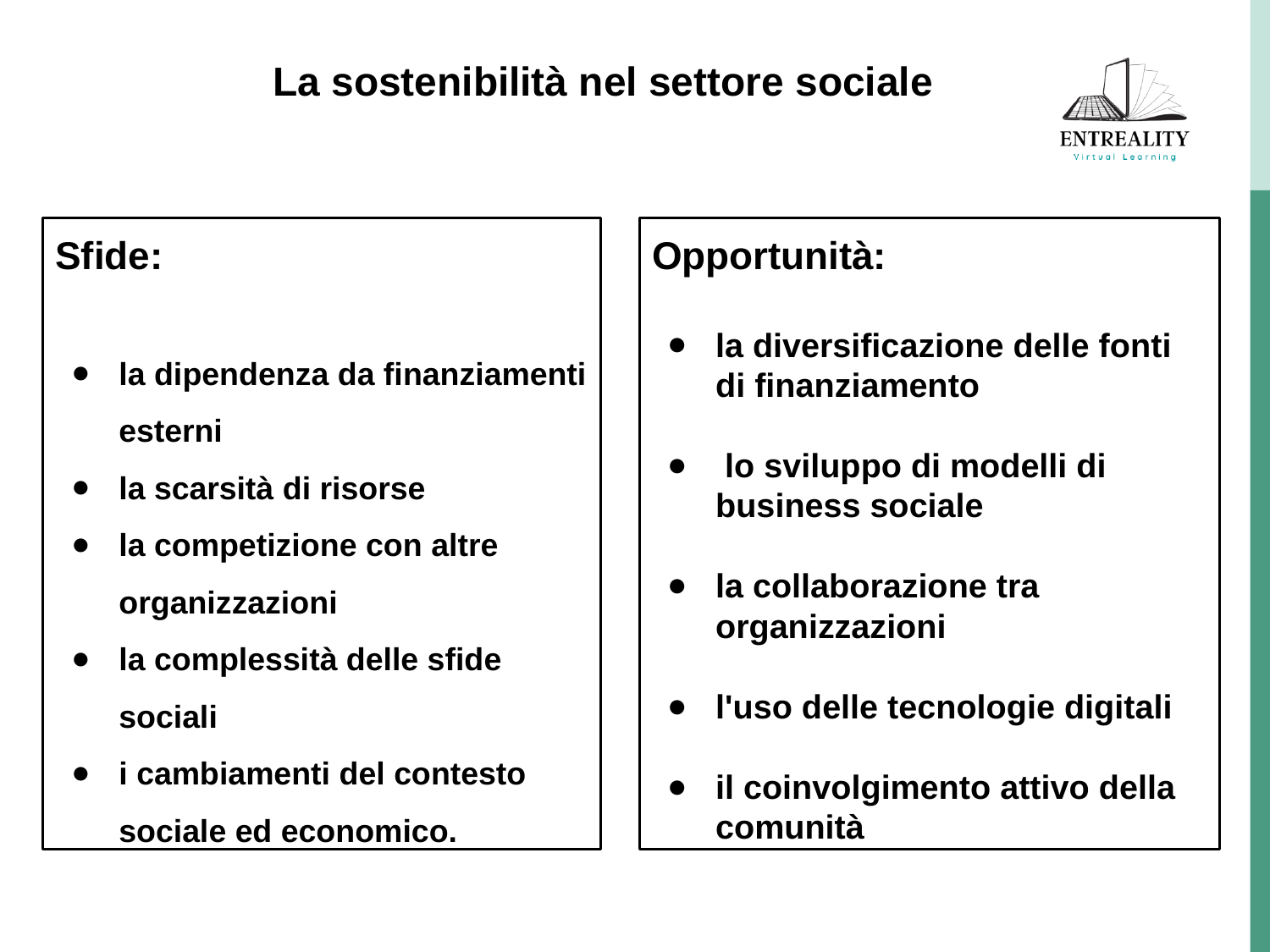

La sostenibilità nel settore sociale
Sfide:

la dipendenza da finanziamenti
esterni
la scarsità di risorse
la competizione con altre organizzazioni
la complessità delle sfide sociali
i cambiamenti del contesto sociale ed economico.
Opportunità:

la diversificazione delle fonti di finanziamento

 lo sviluppo di modelli di business sociale
la collaborazione tra organizzazioni
l'uso delle tecnologie digitali
il coinvolgimento attivo della comunità